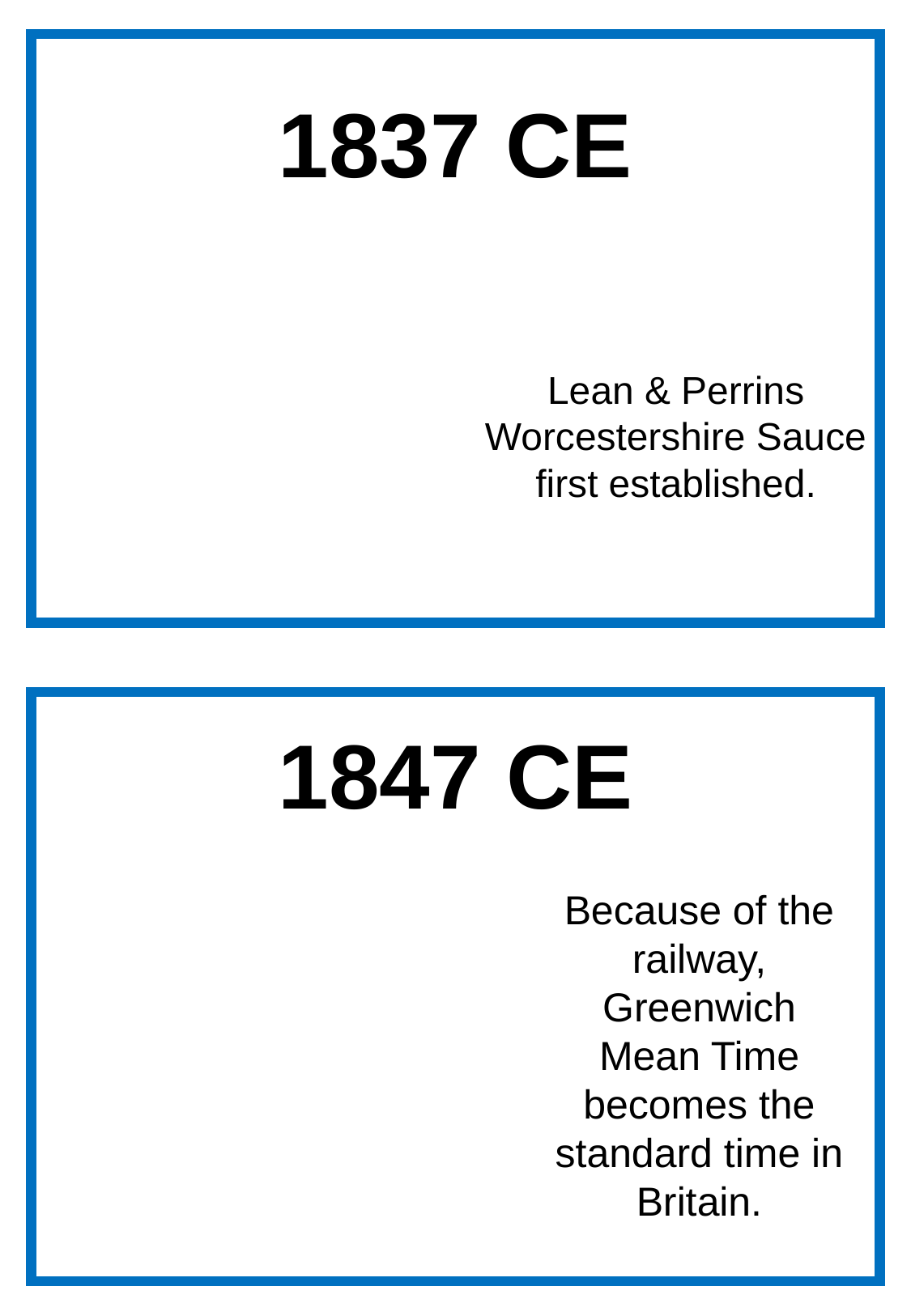

1837 CE

Lean & Perrins Worcestershire Sauce first established.

1847 CE

Because of the railway, Greenwich Mean Time becomes the standard time in Britain.